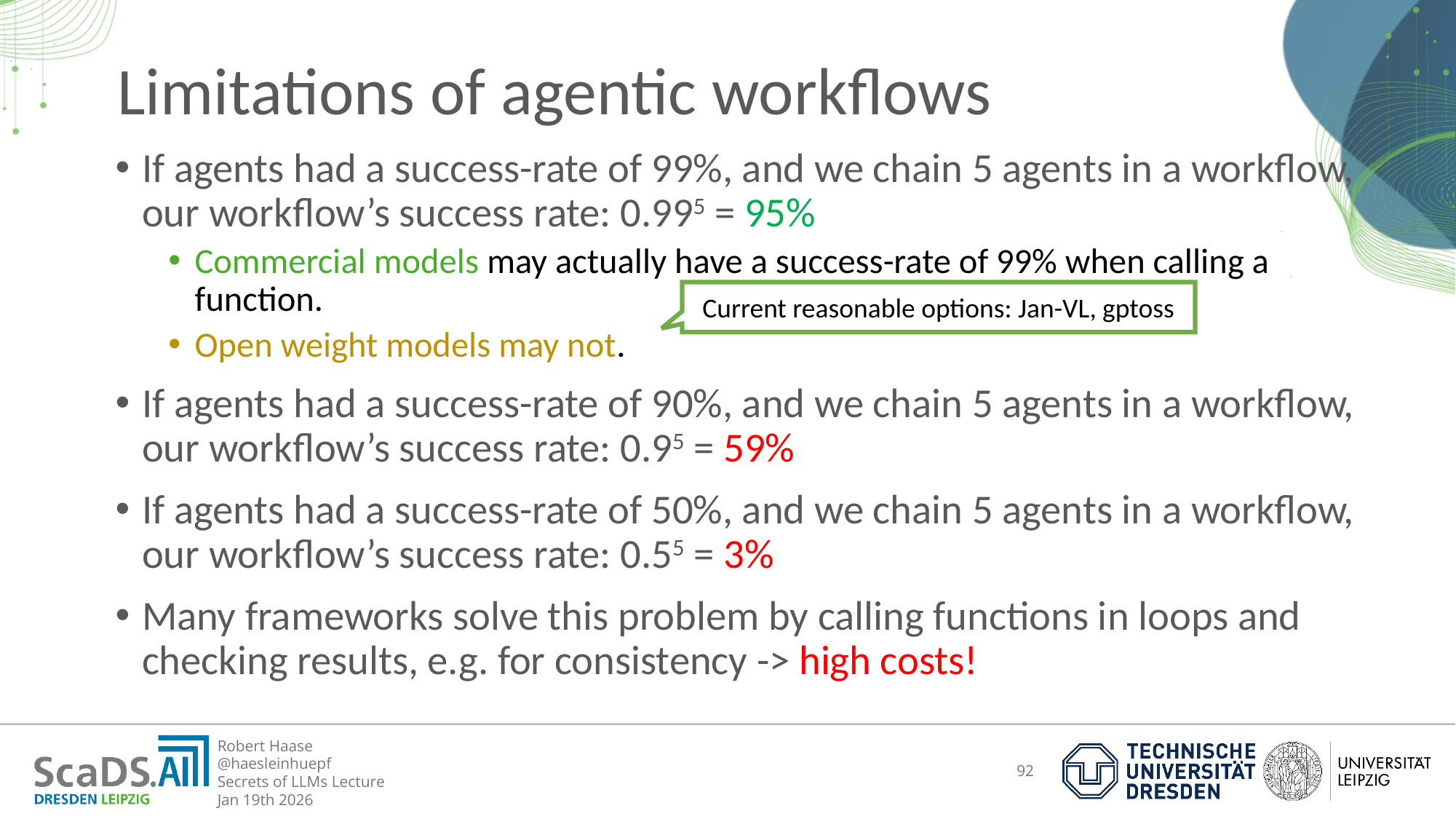

# Limitations of agentic workflows
If agents had a success-rate of 99%, and we chain 5 agents in a workflow, our workflow’s success rate: 0.995 = 95%
Commercial models may actually have a success-rate of 99% when calling a function.
Open weight models may not.
If agents had a success-rate of 90%, and we chain 5 agents in a workflow, our workflow’s success rate: 0.95 = 59%
If agents had a success-rate of 50%, and we chain 5 agents in a workflow, our workflow’s success rate: 0.55 = 3%
Many frameworks solve this problem by calling functions in loops and checking results, e.g. for consistency -> high costs!
Current reasonable options: Jan-VL, gptoss